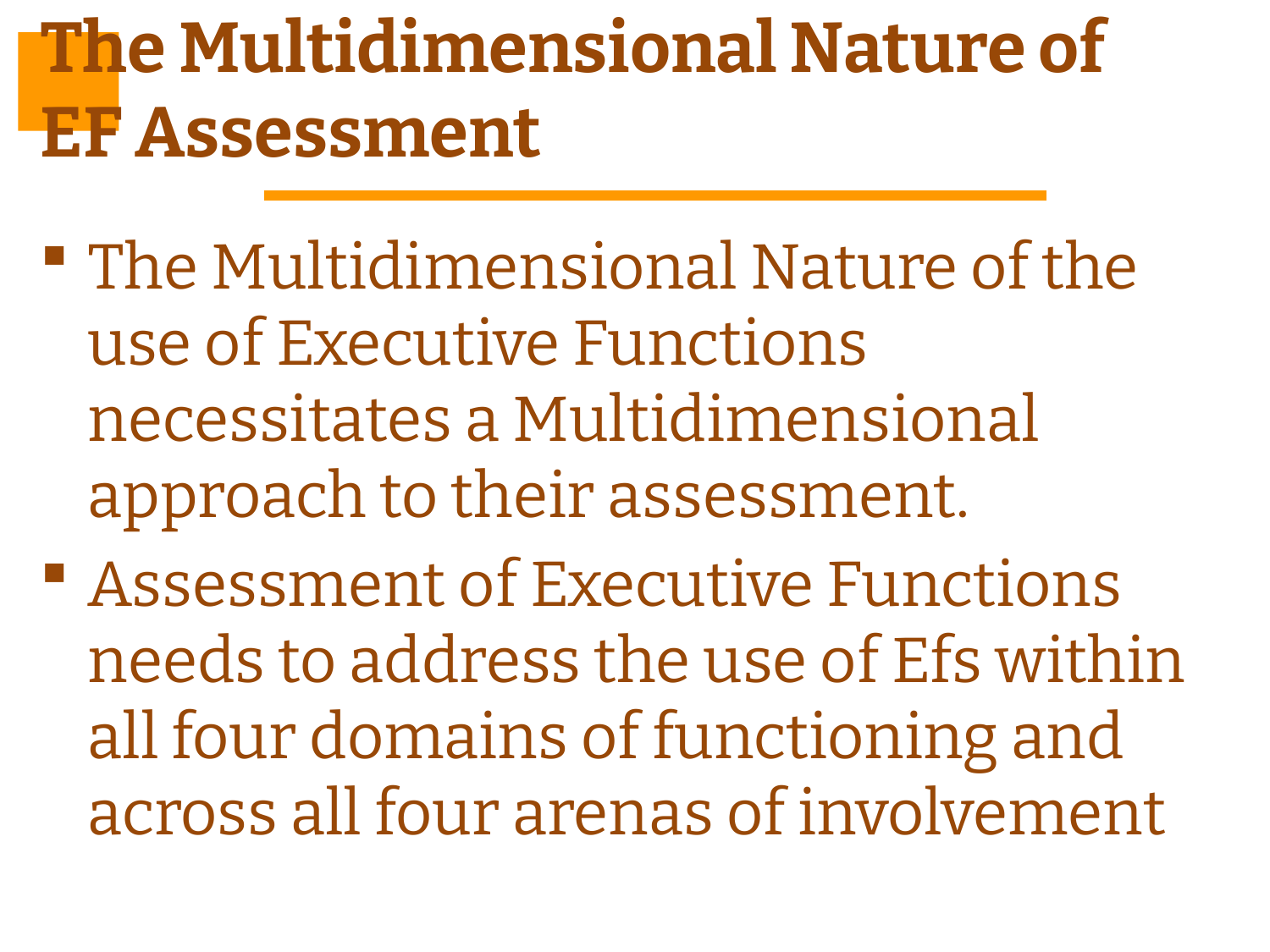

# The Multidimensional Nature of EF Assessment

The Multidimensional Nature of the use of Executive Functions necessitates a Multidimensional approach to their assessment.
Assessment of Executive Functions needs to address the use of Efs within all four domains of functioning and across all four arenas of involvement